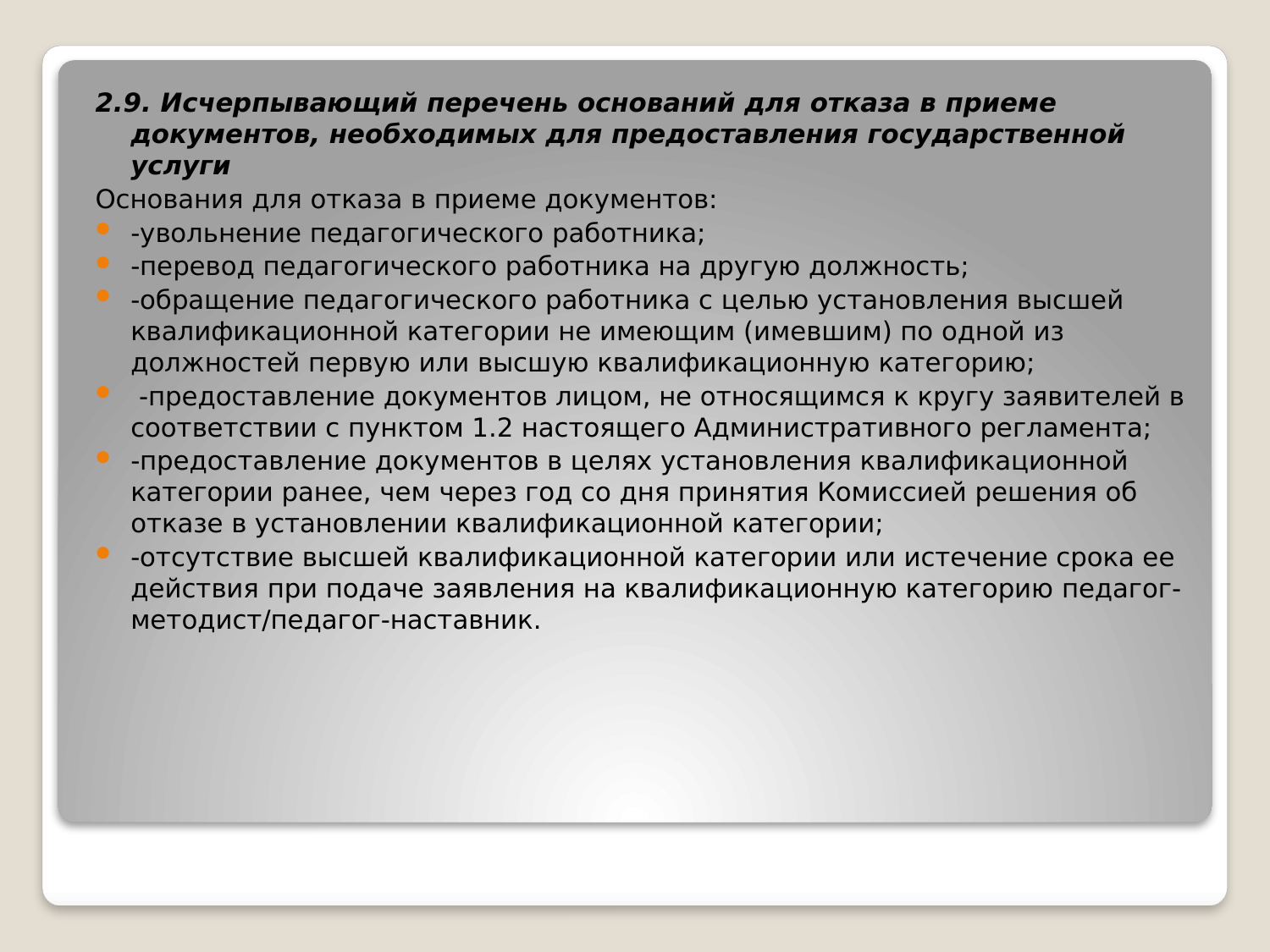

2.9. Исчерпывающий перечень оснований для отказа в приеме документов, необходимых для предоставления государственной услуги
Основания для отказа в приеме документов:
-увольнение педагогического работника;
-перевод педагогического работника на другую должность;
-обращение педагогического работника с целью установления высшей квалификационной категории не имеющим (имевшим) по одной из должностей первую или высшую квалификационную категорию;
 -предоставление документов лицом, не относящимся к кругу заявителей в соответствии с пунктом 1.2 настоящего Административного регламента;
-предоставление документов в целях установления квалификационной категории ранее, чем через год со дня принятия Комиссией решения об отказе в установлении квалификационной категории;
-отсутствие высшей квалификационной категории или истечение срока ее действия при подаче заявления на квалификационную категорию педагог-методист/педагог-наставник.